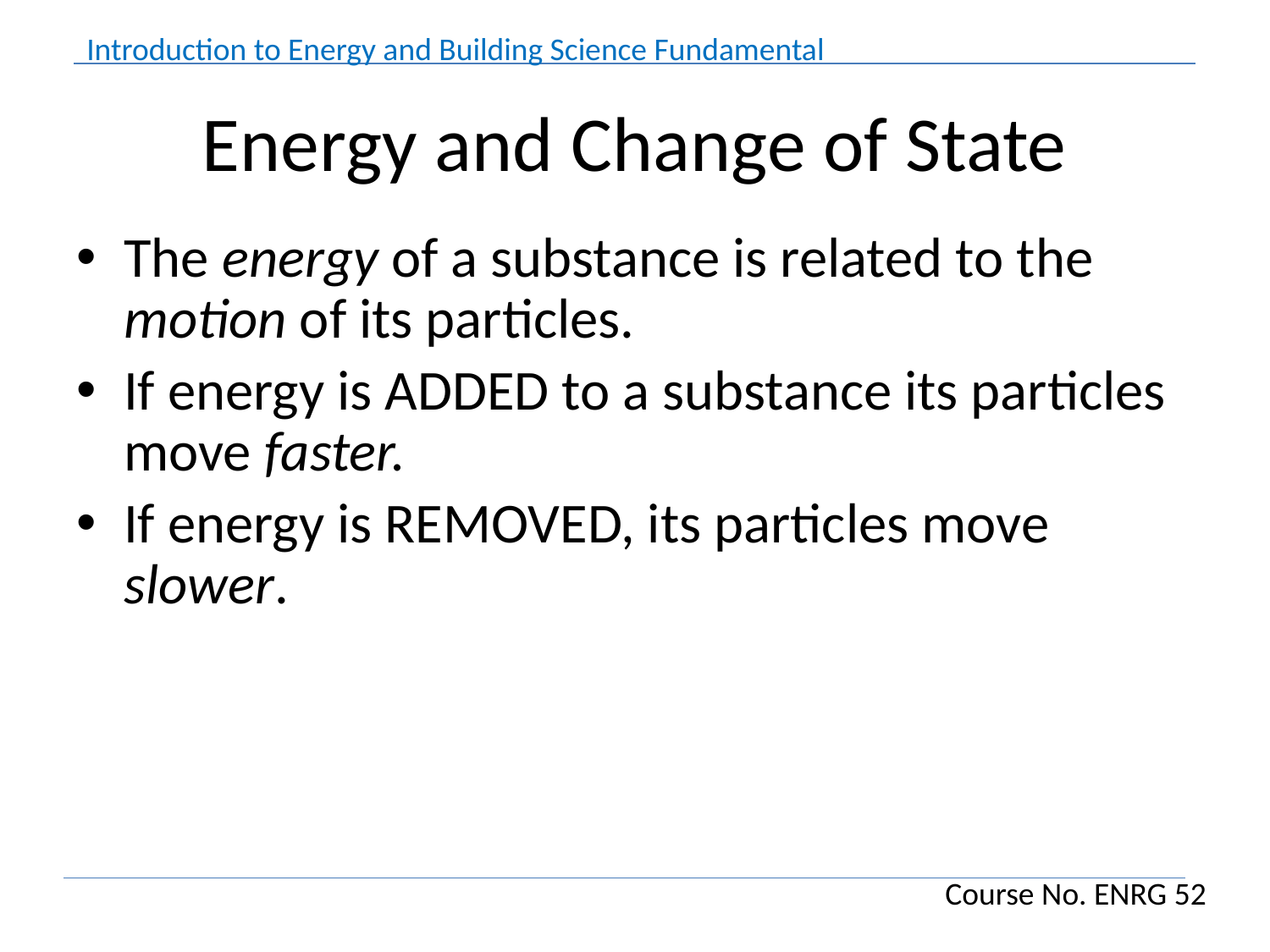

# Energy and Change of State
The energy of a substance is related to the motion of its particles.
If energy is ADDED to a substance its particles move faster.
If energy is REMOVED, its particles move slower.